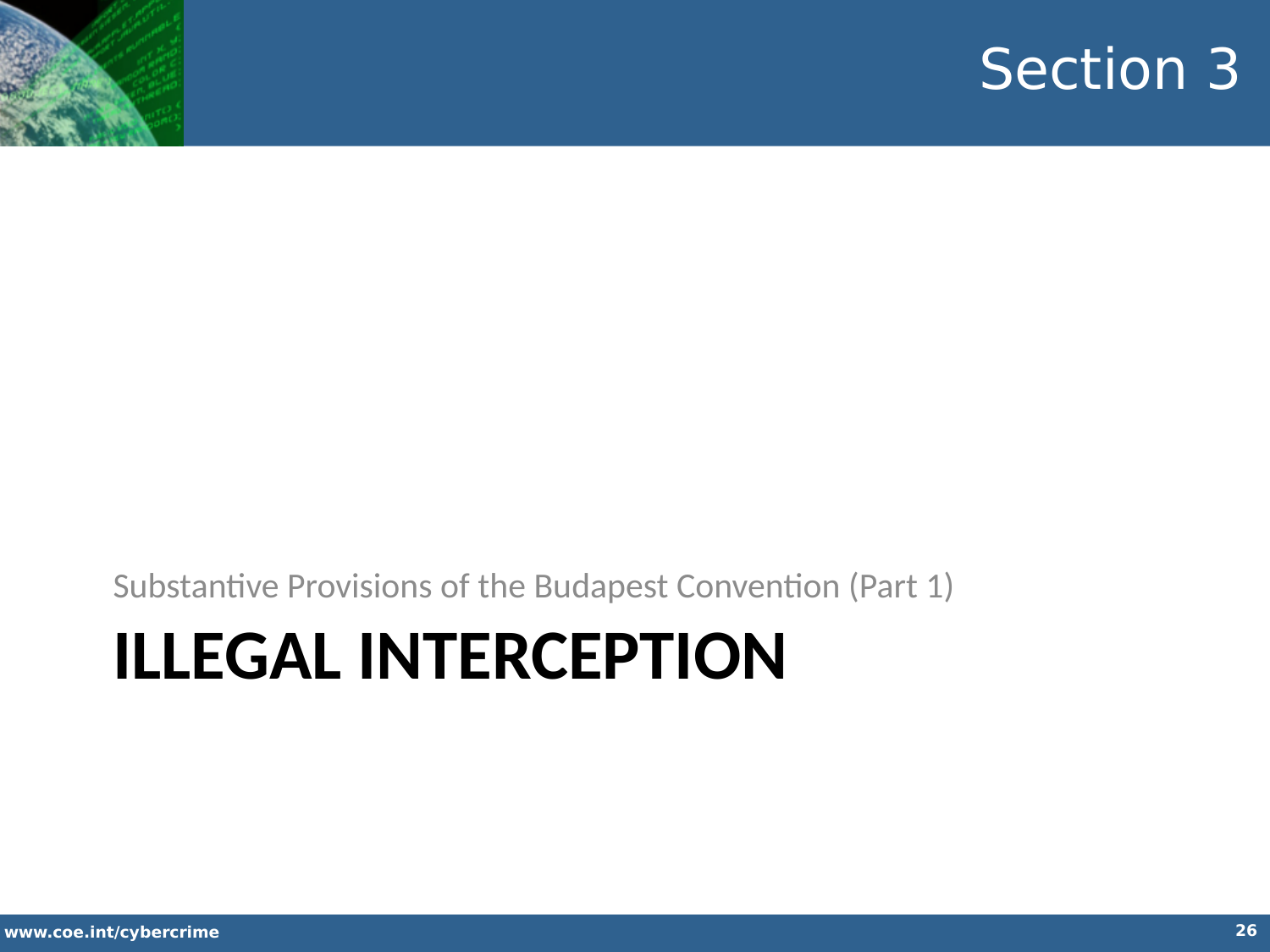

Section 3
Substantive Provisions of the Budapest Convention (Part 1)
# Illegal Interception